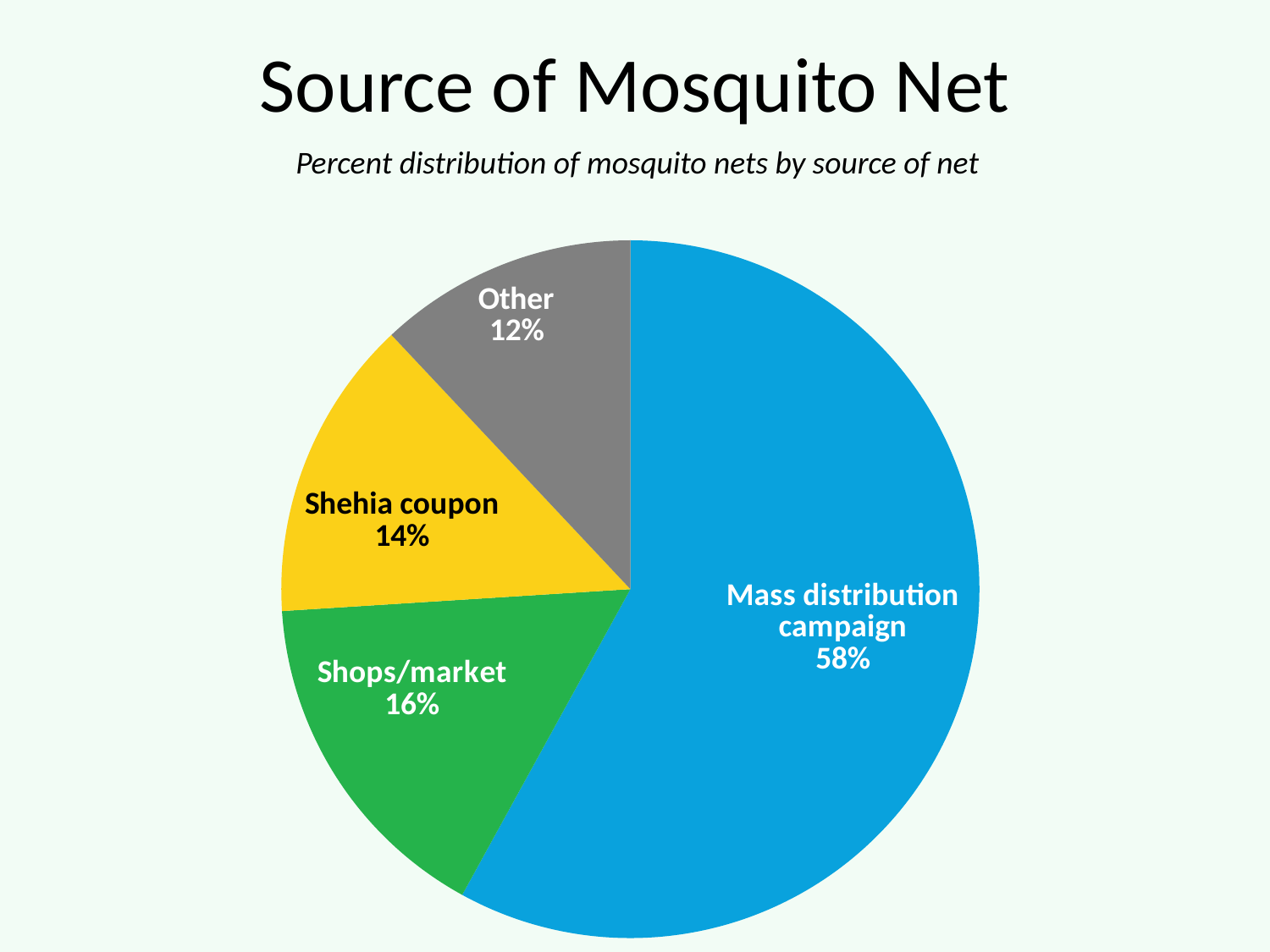

# Source of Mosquito Net
Percent distribution of mosquito nets by source of net

### Chart

| Category | Series 1 |
|---|---|
| Mass distribution campaign | 58.0 |
| Shops/market | 16.0 |
| Shehia coupon | 14.0 |
| Other | 12.0 |